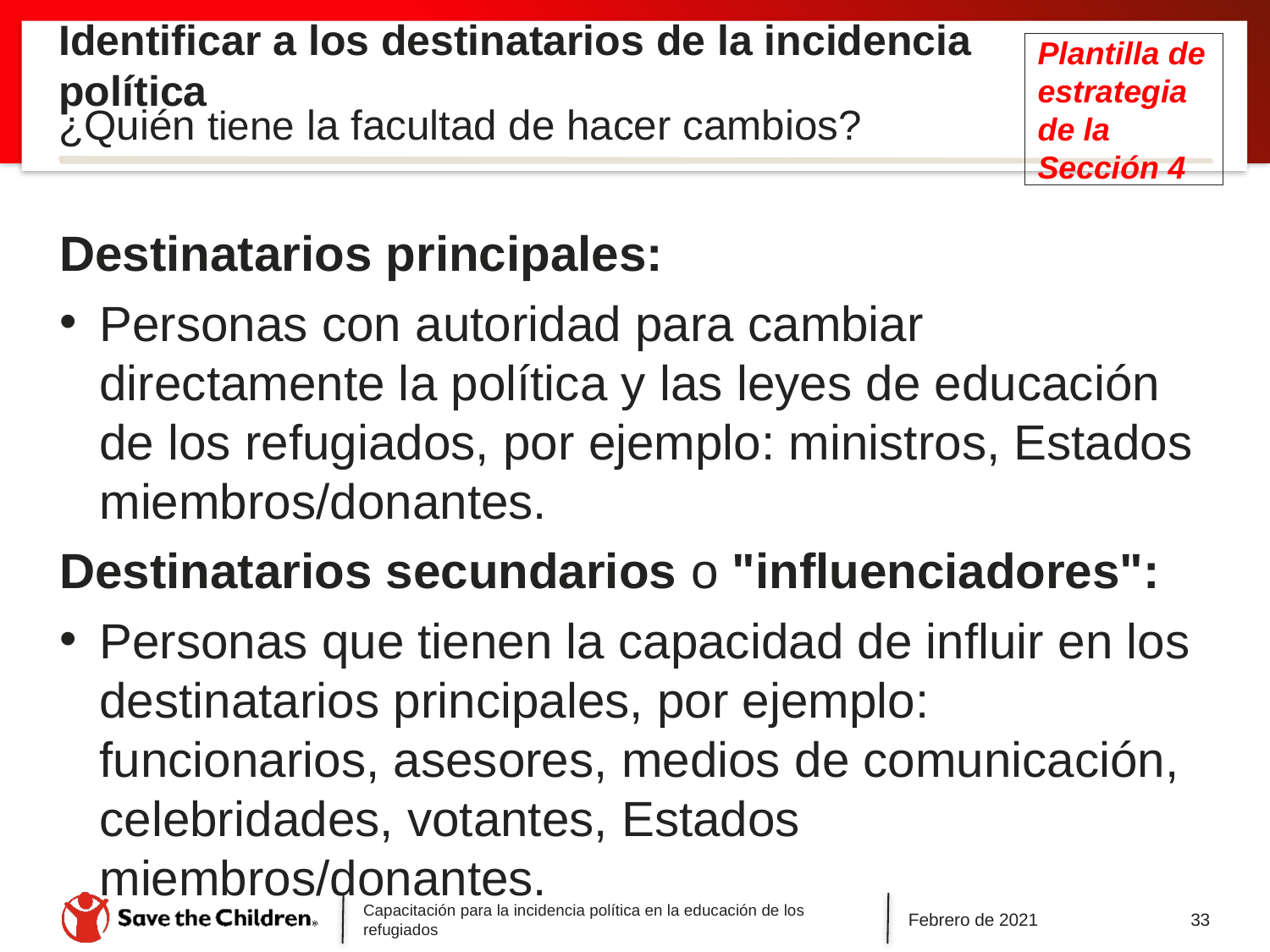

# Identificar a los destinatarios de la incidencia política
Plantilla de estrategia de la Sección 4
¿Quién tiene la facultad de hacer cambios?
Destinatarios principales:
Personas con autoridad para cambiar directamente la política y las leyes de educación de los refugiados, por ejemplo: ministros, Estados miembros/donantes.
Destinatarios secundarios o "influenciadores":
Personas que tienen la capacidad de influir en los destinatarios principales, por ejemplo: funcionarios, asesores, medios de comunicación, celebridades, votantes, Estados miembros/donantes.

Capacitación para la incidencia política en la educación de los refugiados
Febrero de 2021
33